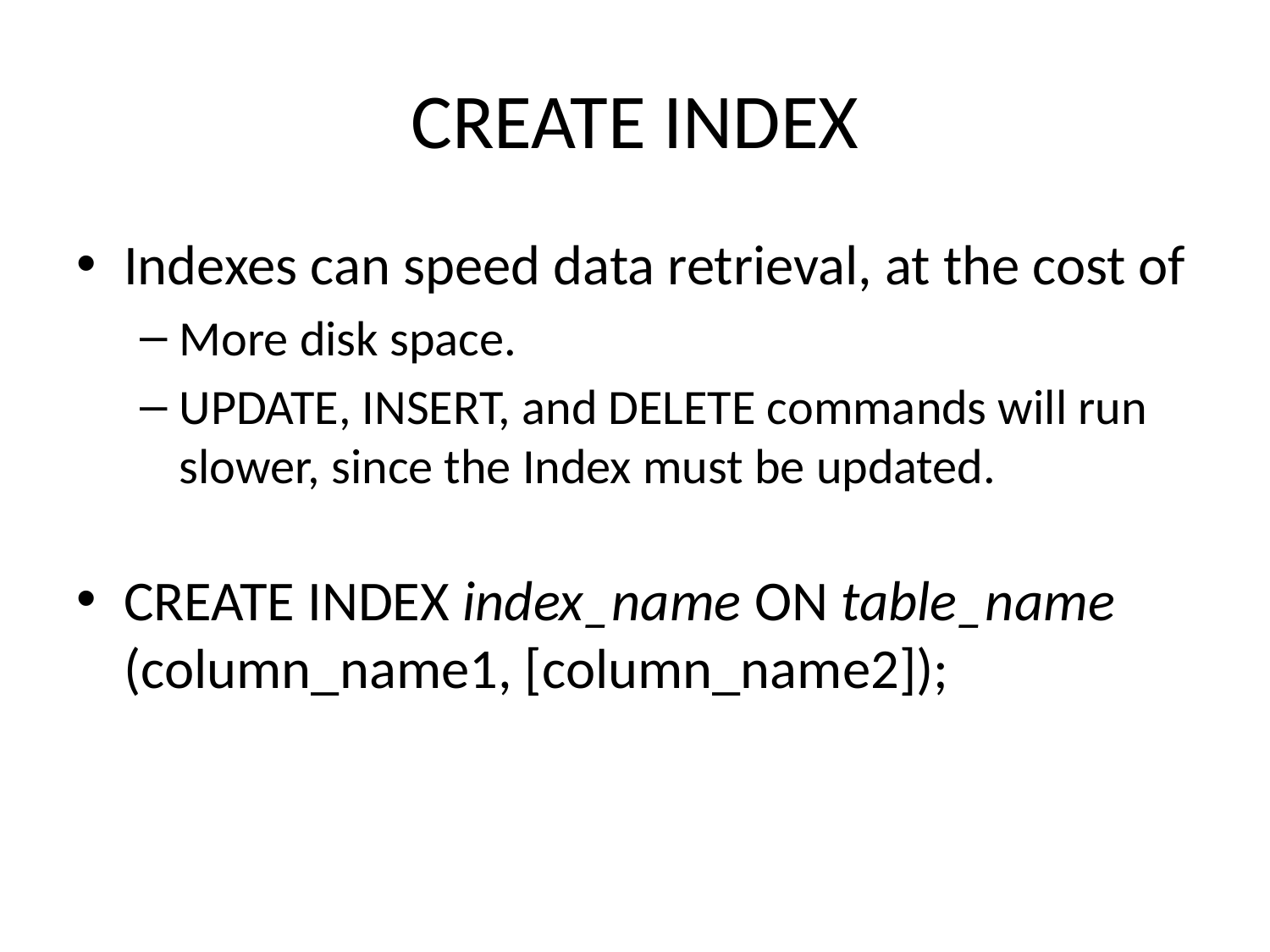

# CREATE INDEX
Indexes can speed data retrieval, at the cost of
More disk space.
UPDATE, INSERT, and DELETE commands will run slower, since the Index must be updated.
CREATE INDEX index_name ON table_name (column_name1, [column_name2]);